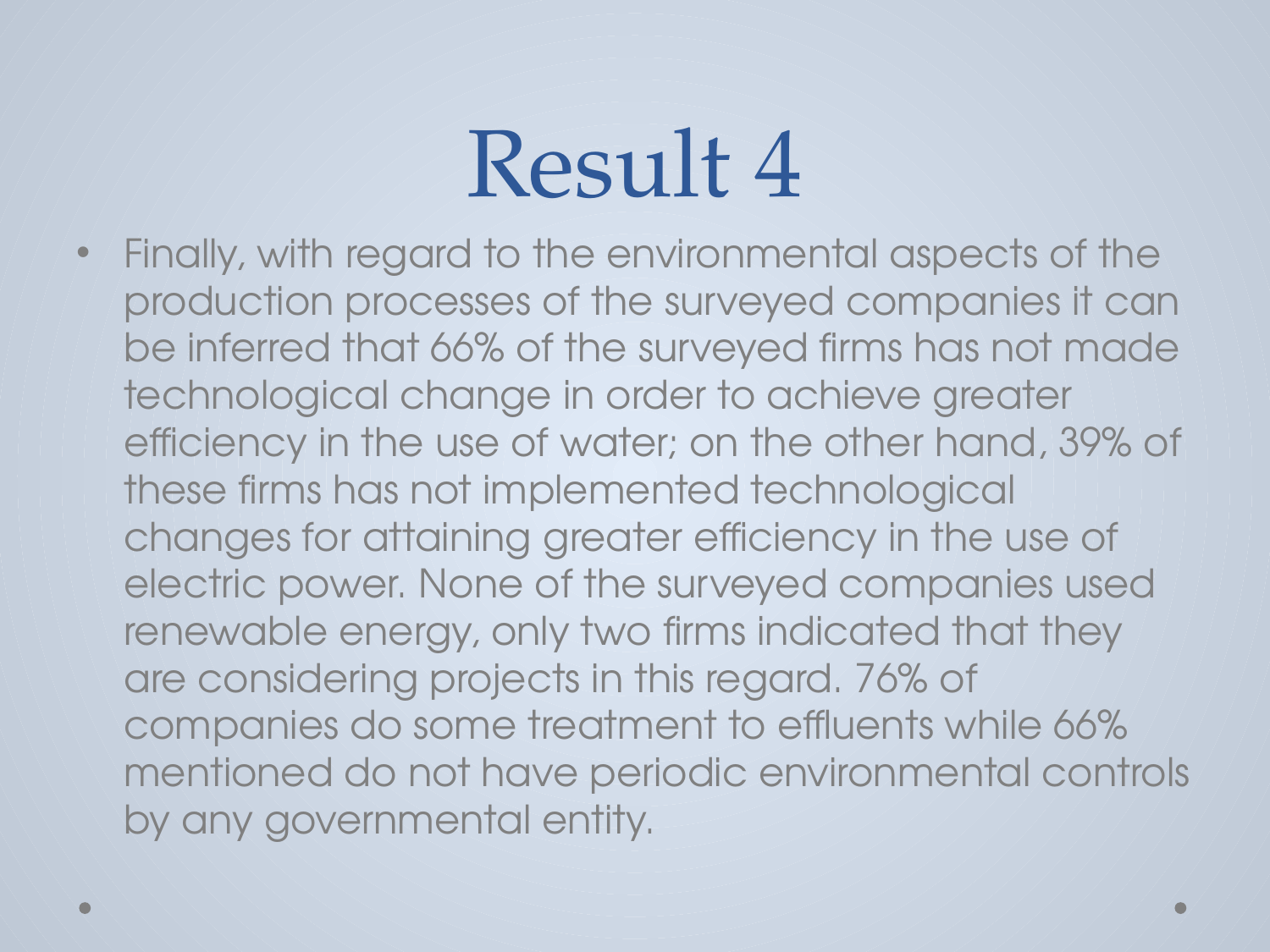

# Result 4
Finally, with regard to the environmental aspects of the production processes of the surveyed companies it can be inferred that 66% of the surveyed firms has not made technological change in order to achieve greater efficiency in the use of water; on the other hand, 39% of these firms has not implemented technological changes for attaining greater efficiency in the use of electric power. None of the surveyed companies used renewable energy, only two firms indicated that they are considering projects in this regard. 76% of companies do some treatment to effluents while 66% mentioned do not have periodic environmental controls by any governmental entity.